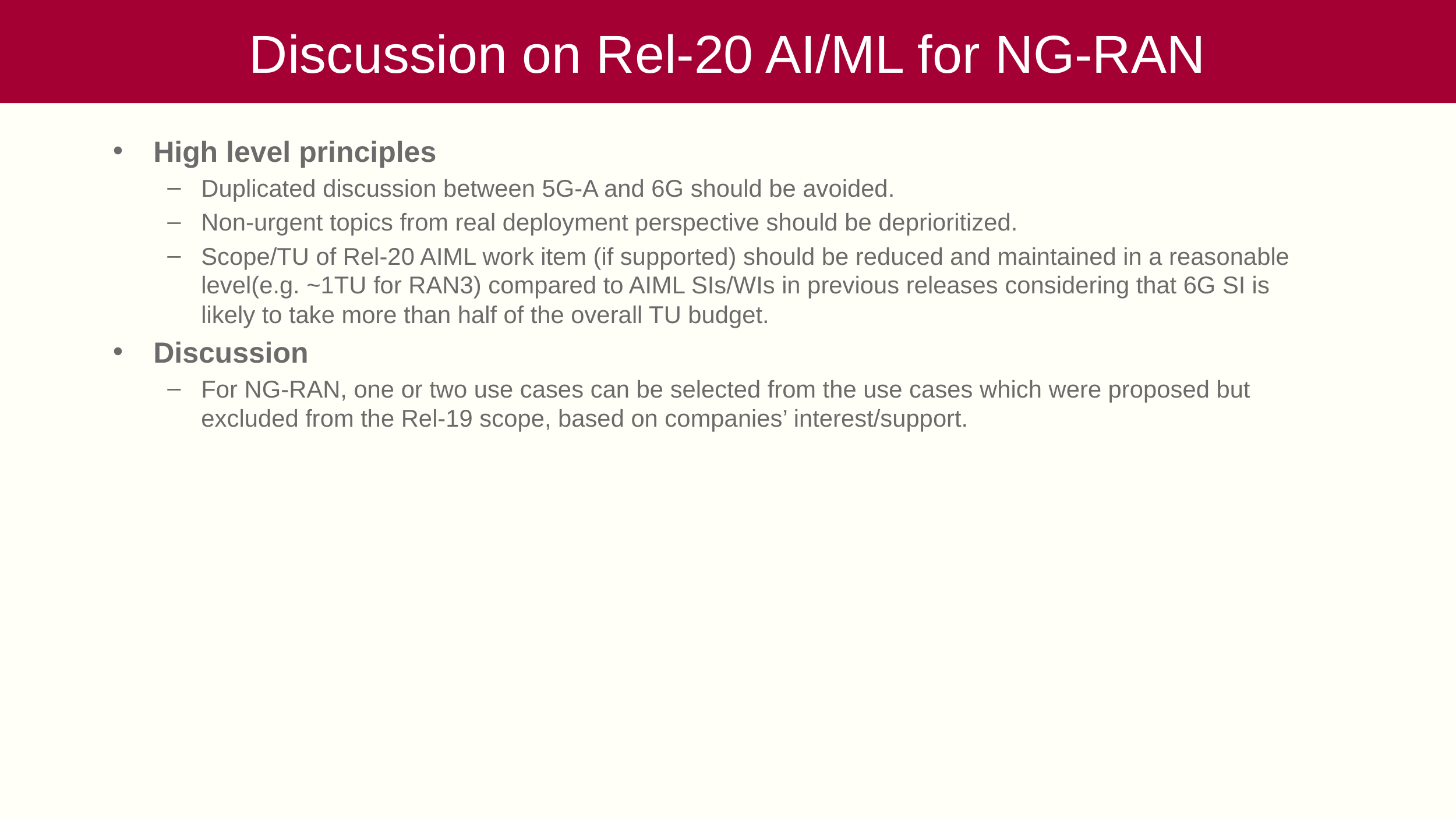

# Discussion on Rel-20 AI/ML for NG-RAN
High level principles
Duplicated discussion between 5G-A and 6G should be avoided.
Non-urgent topics from real deployment perspective should be deprioritized.
Scope/TU of Rel-20 AIML work item (if supported) should be reduced and maintained in a reasonable level(e.g. ~1TU for RAN3) compared to AIML SIs/WIs in previous releases considering that 6G SI is likely to take more than half of the overall TU budget.
Discussion
For NG-RAN, one or two use cases can be selected from the use cases which were proposed but excluded from the Rel-19 scope, based on companies’ interest/support.